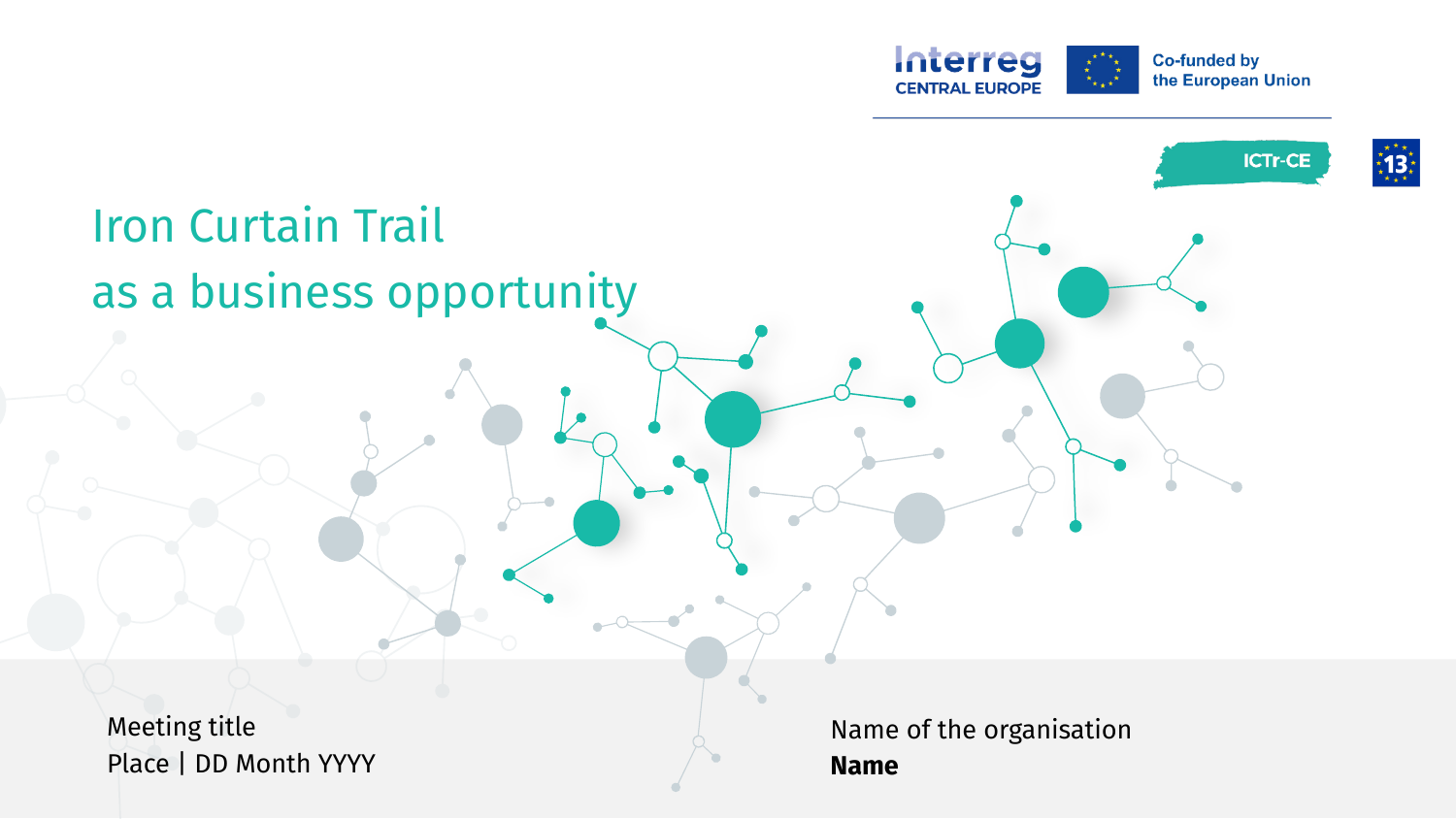

Iron Curtain Trail
as a business opportunity
Meeting title
Place | DD Month YYYY

Name of the organisation
Name